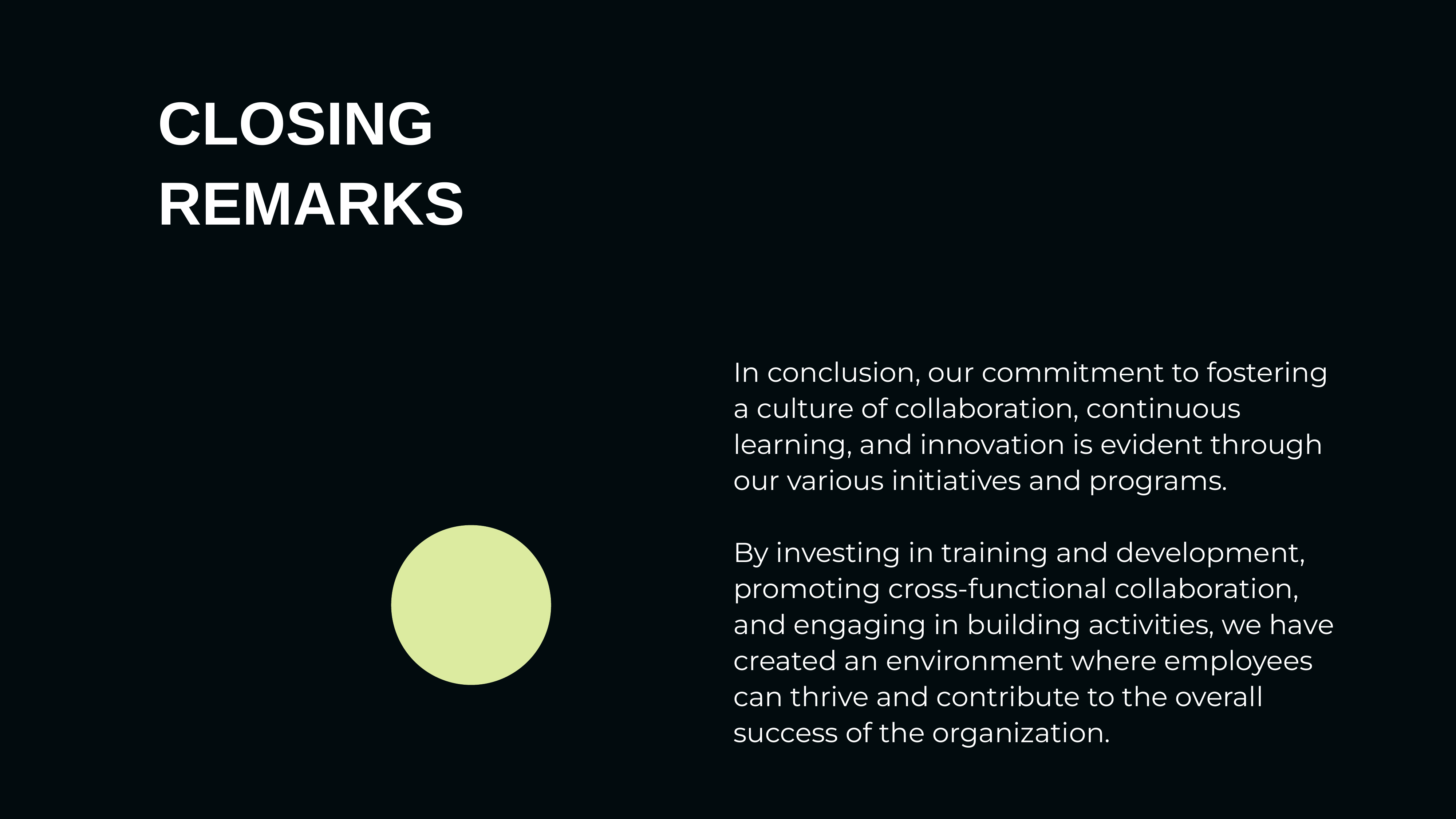

CLOSING REMARKS
In conclusion, our commitment to fostering a culture of collaboration, continuous learning, and innovation is evident through our various initiatives and programs.

By investing in training and development, promoting cross-functional collaboration, and engaging in building activities, we have created an environment where employees can thrive and contribute to the overall success of the organization.